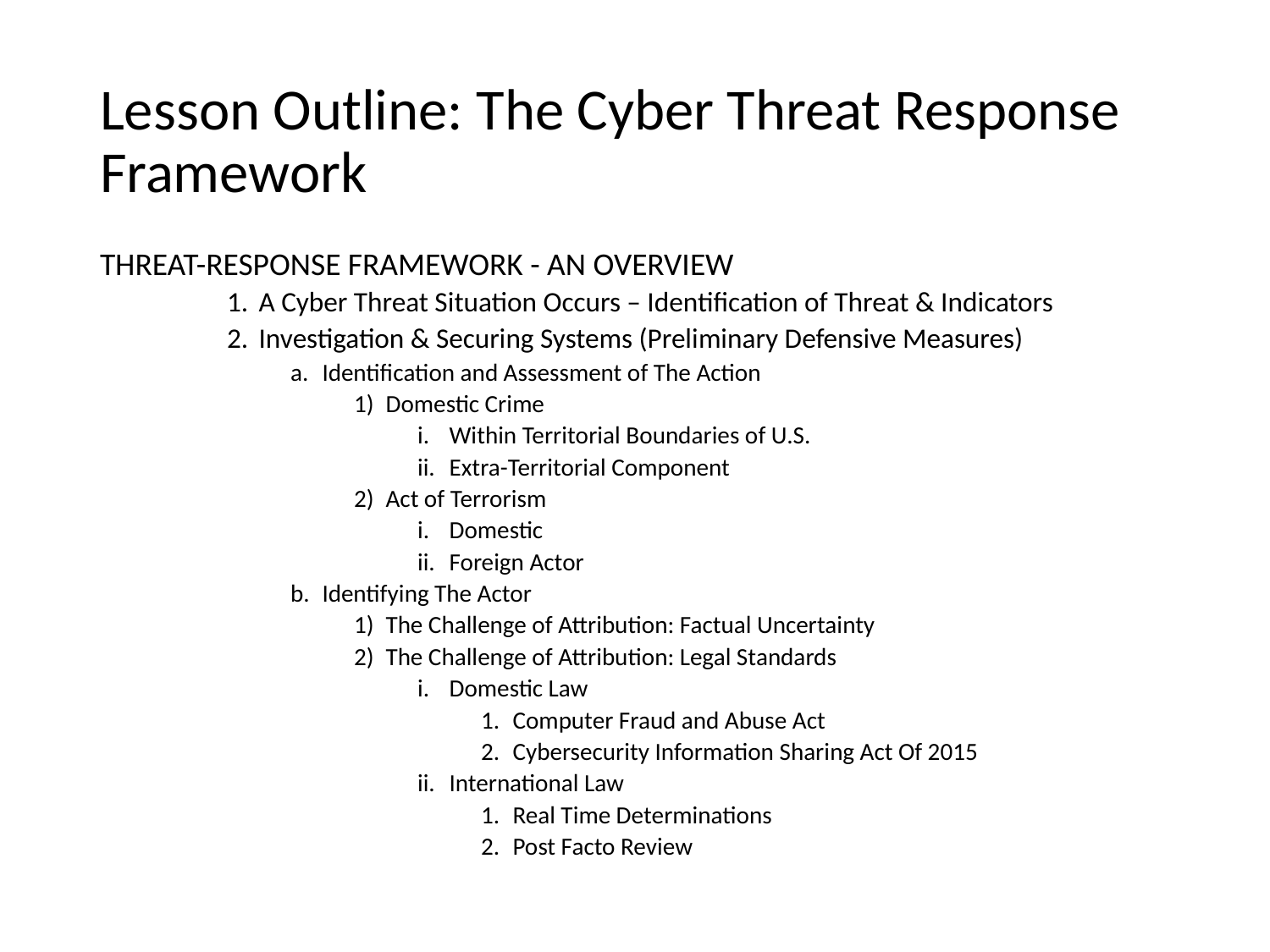

# Lesson Outline: The Cyber Threat Response Framework
THREAT-RESPONSE FRAMEWORK - AN OVERVIEW
A Cyber Threat Situation Occurs – Identification of Threat & Indicators
Investigation & Securing Systems (Preliminary Defensive Measures)
Identification and Assessment of The Action
Domestic Crime
Within Territorial Boundaries of U.S.
Extra-Territorial Component
Act of Terrorism
Domestic
Foreign Actor
Identifying The Actor
The Challenge of Attribution: Factual Uncertainty
The Challenge of Attribution: Legal Standards
Domestic Law
Computer Fraud and Abuse Act
Cybersecurity Information Sharing Act Of 2015
International Law
Real Time Determinations
Post Facto Review